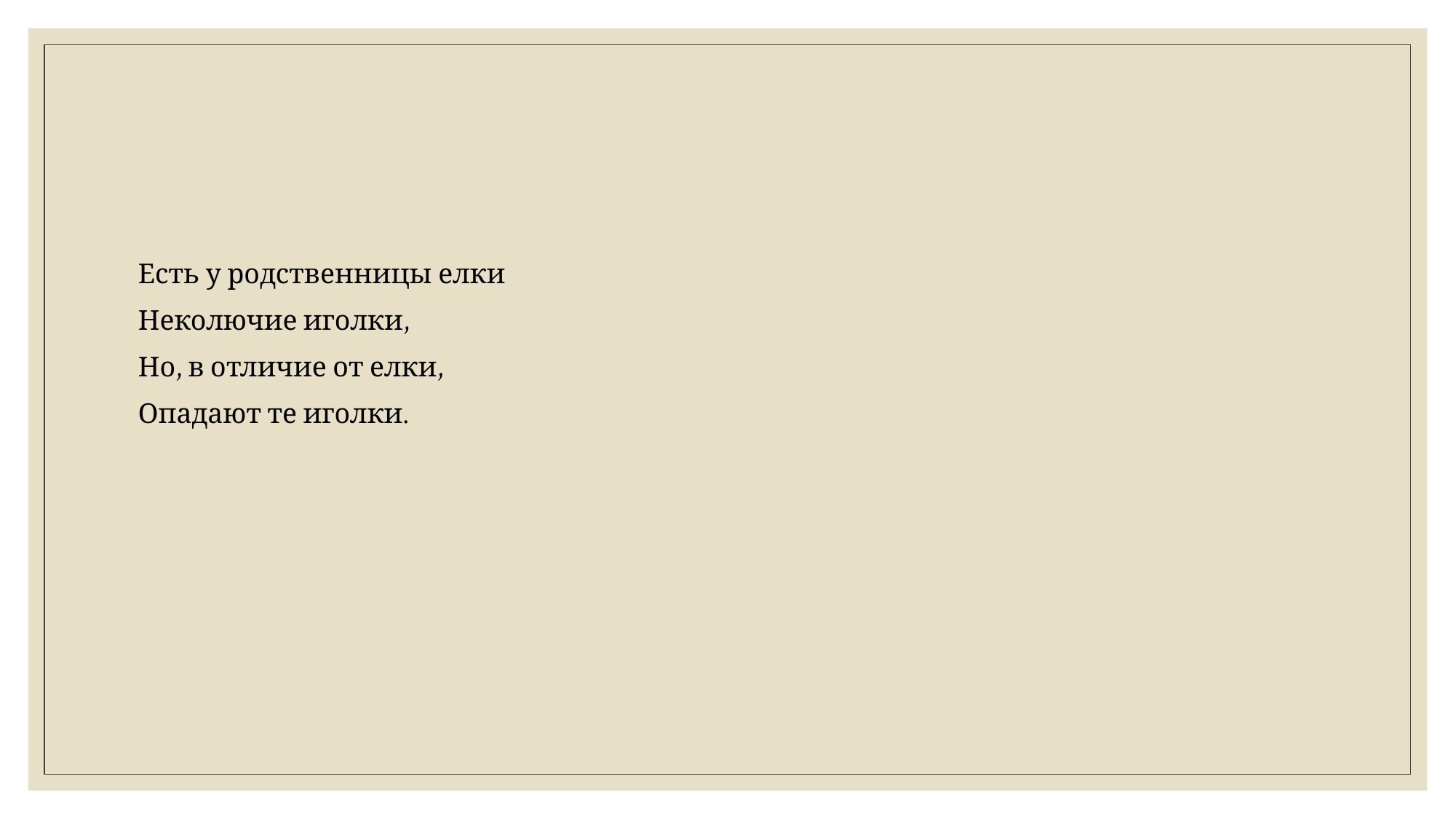

Есть у родственницы елки
Неколючие иголки,
Но, в отличие от елки,
Опадают те иголки.